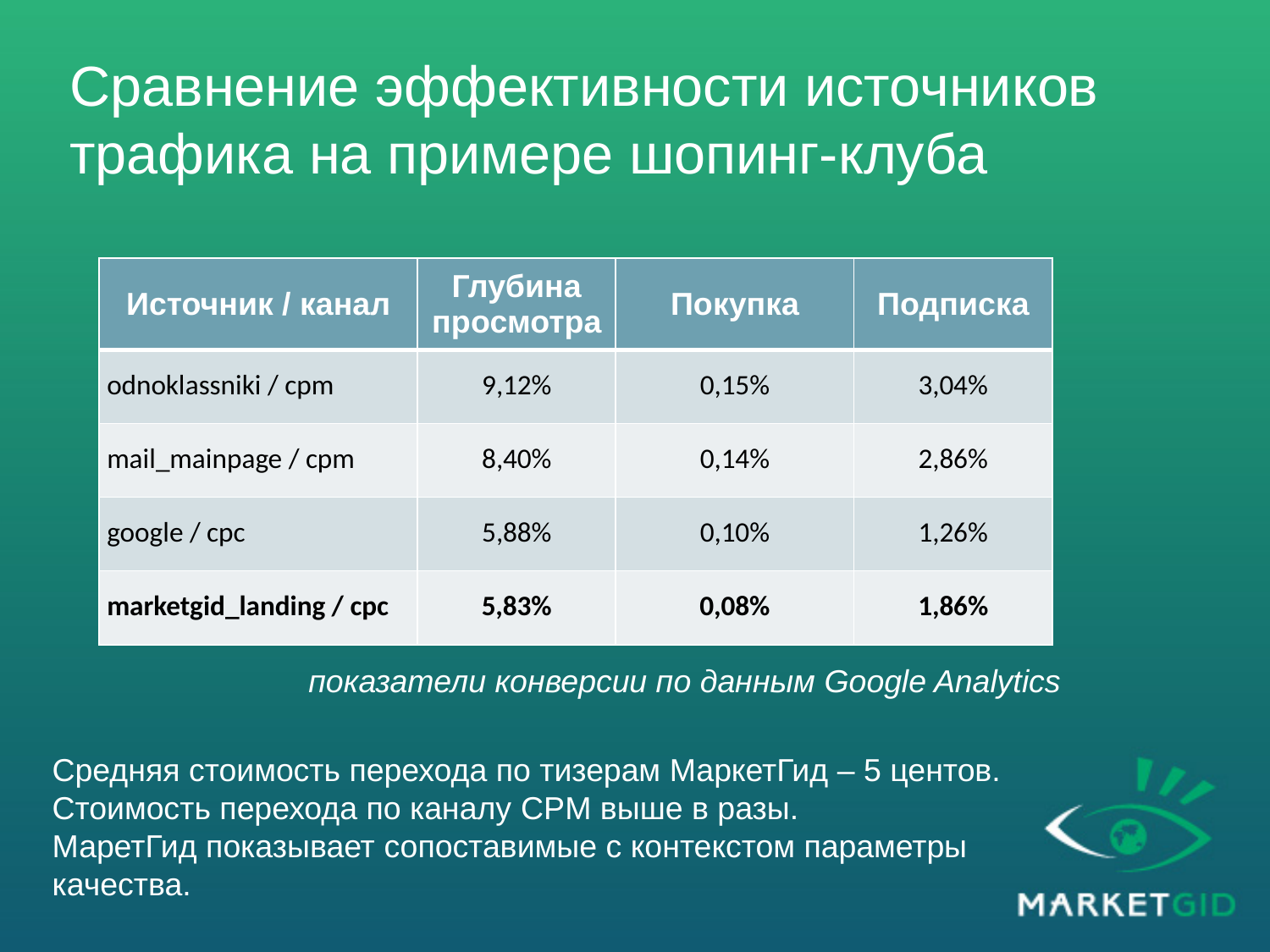

# Сравнение эффективности источников трафика на примере шопинг-клуба
| Источник / канал | Глубина просмотра | Покупка | Подписка |
| --- | --- | --- | --- |
| odnoklassniki / cpm | 9,12% | 0,15% | 3,04% |
| mail\_mainpage / cpm | 8,40% | 0,14% | 2,86% |
| google / cpc | 5,88% | 0,10% | 1,26% |
| marketgid\_landing / cpc | 5,83% | 0,08% | 1,86% |
показатели конверсии по данным Google Analytics
Средняя стоимость перехода по тизерам МаркетГид – 5 центов.
Стоимость перехода по каналу CPM выше в разы.
МаретГид показывает сопоставимые с контекстом параметры качества.